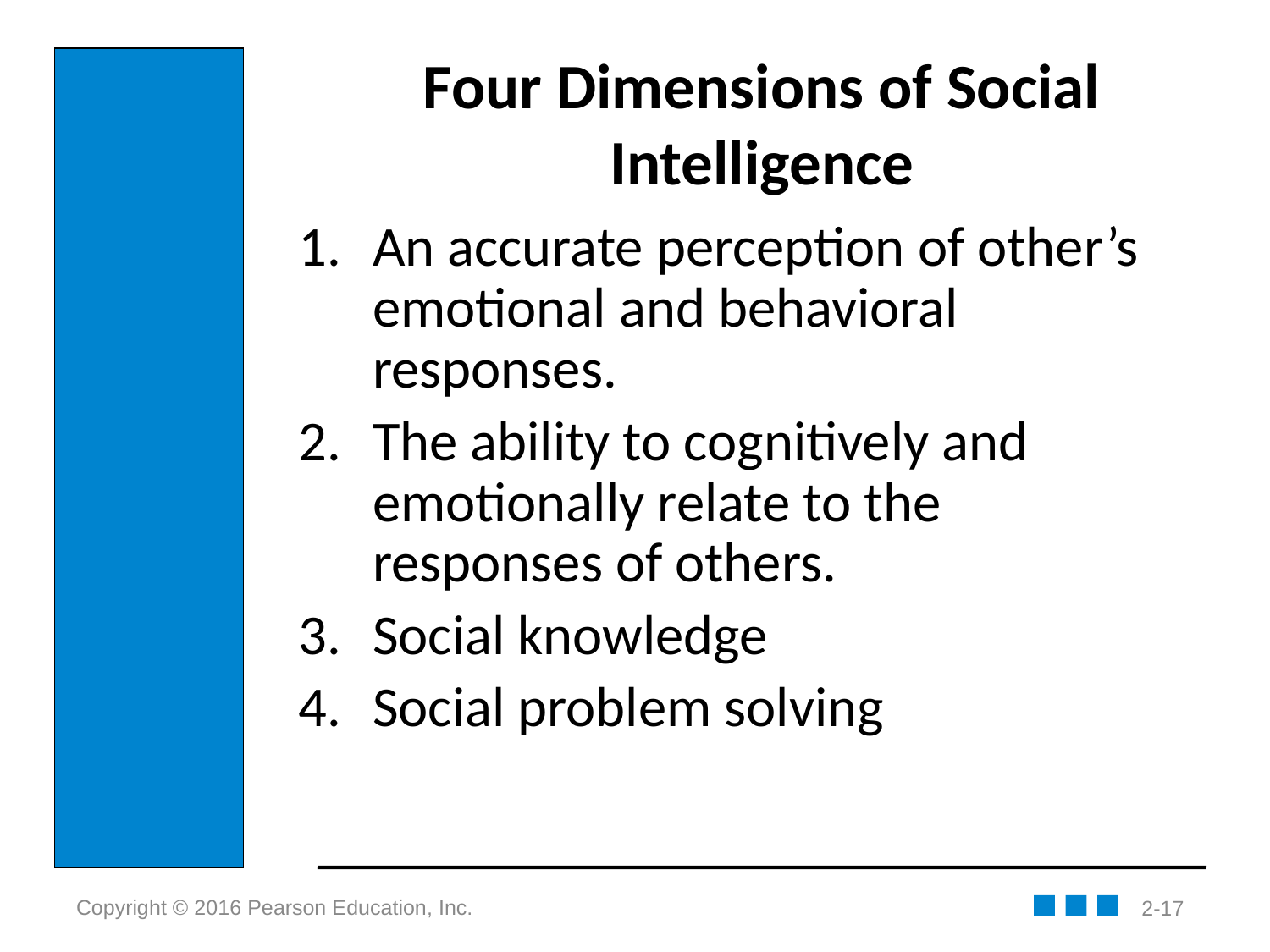

# Four Dimensions of Social Intelligence
An accurate perception of other’s emotional and behavioral responses.
The ability to cognitively and emotionally relate to the responses of others.
Social knowledge
Social problem solving

2-17
Copyright © 2016 Pearson Education, Inc.